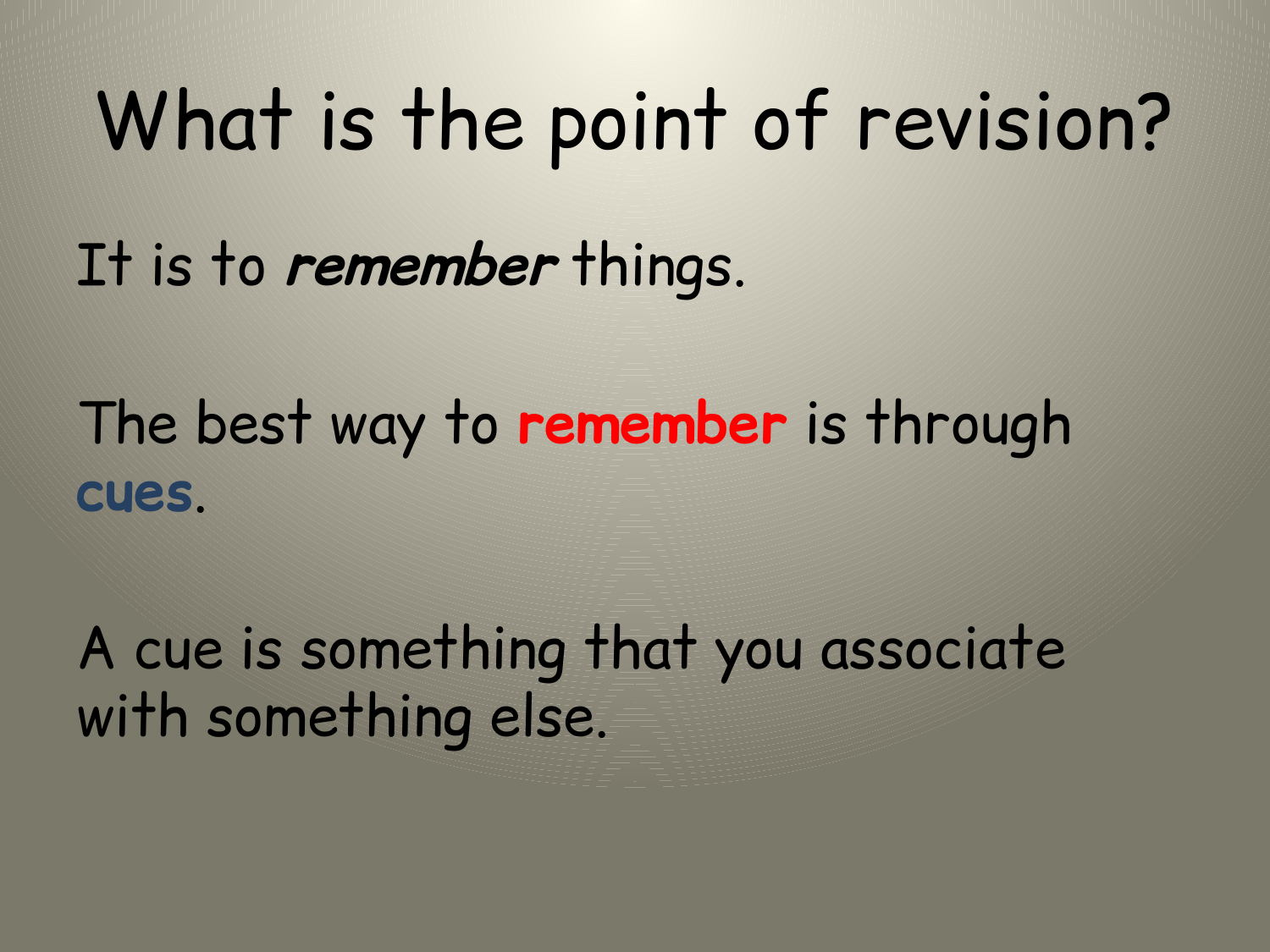

# What is the point of revision?
It is to remember things.

The best way to remember is through cues.

A cue is something that you associate with something else.